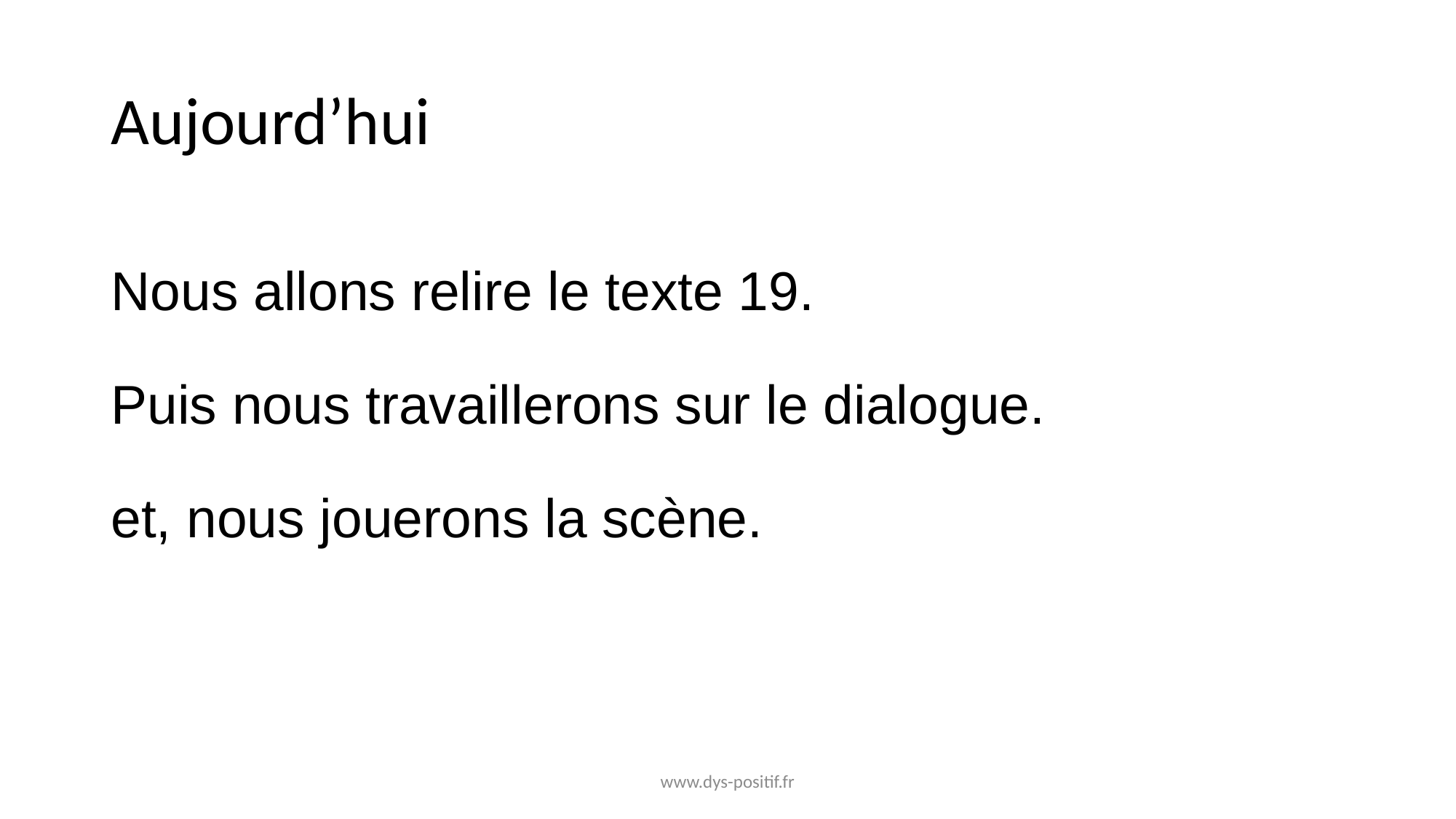

# Aujourd’hui
Nous allons relire le texte 19.
Puis nous travaillerons sur le dialogue.
et, nous jouerons la scène.
www.dys-positif.fr